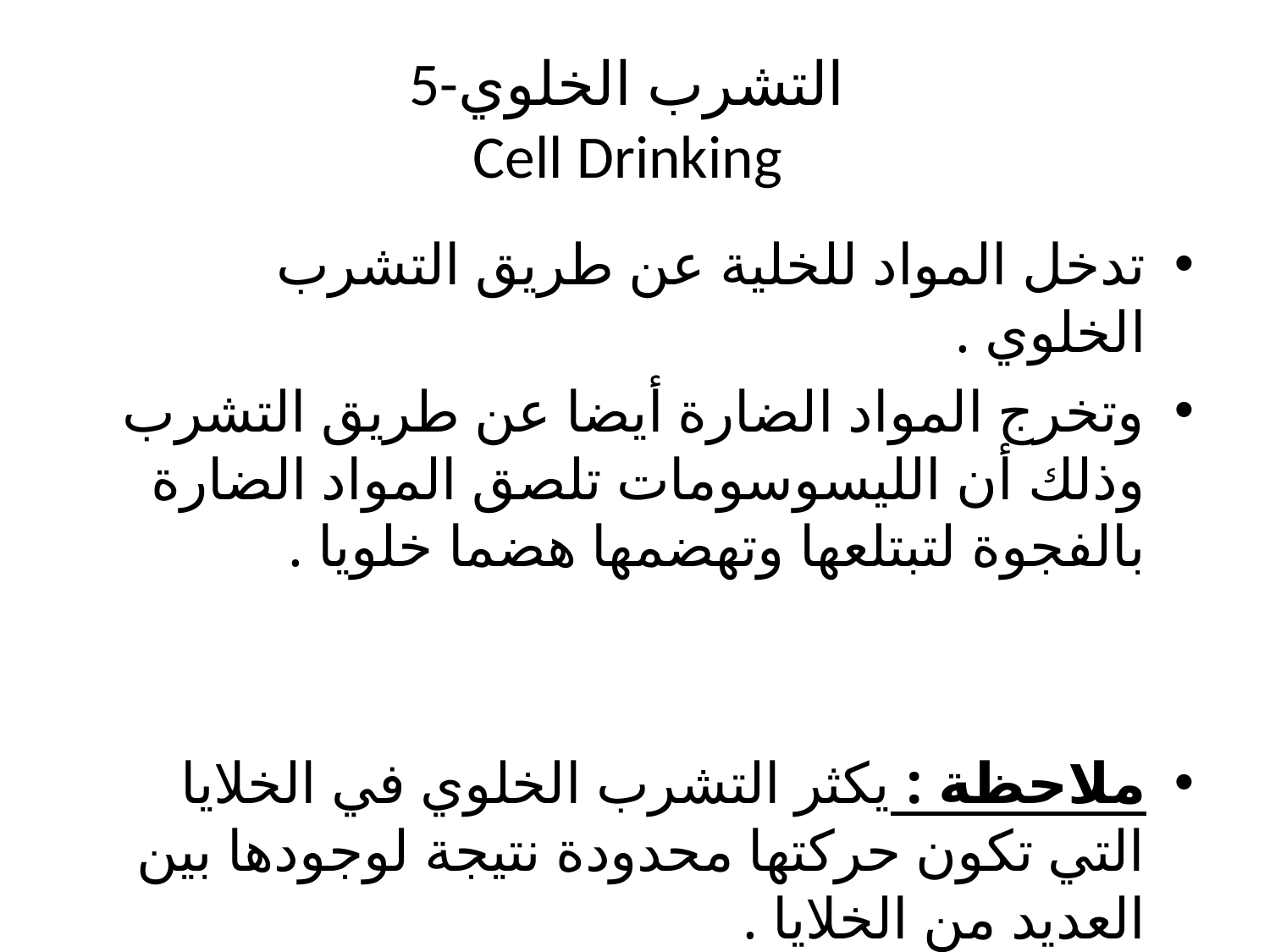

# 5-التشرب الخلوي Cell Drinking
تدخل المواد للخلية عن طريق التشرب الخلوي .
وتخرج المواد الضارة أيضا عن طريق التشرب وذلك أن الليسوسومات تلصق المواد الضارة بالفجوة لتبتلعها وتهضمها هضما خلويا .

ملاحظة : يكثر التشرب الخلوي في الخلايا التي تكون حركتها محدودة نتيجة لوجودها بين العديد من الخلايا .